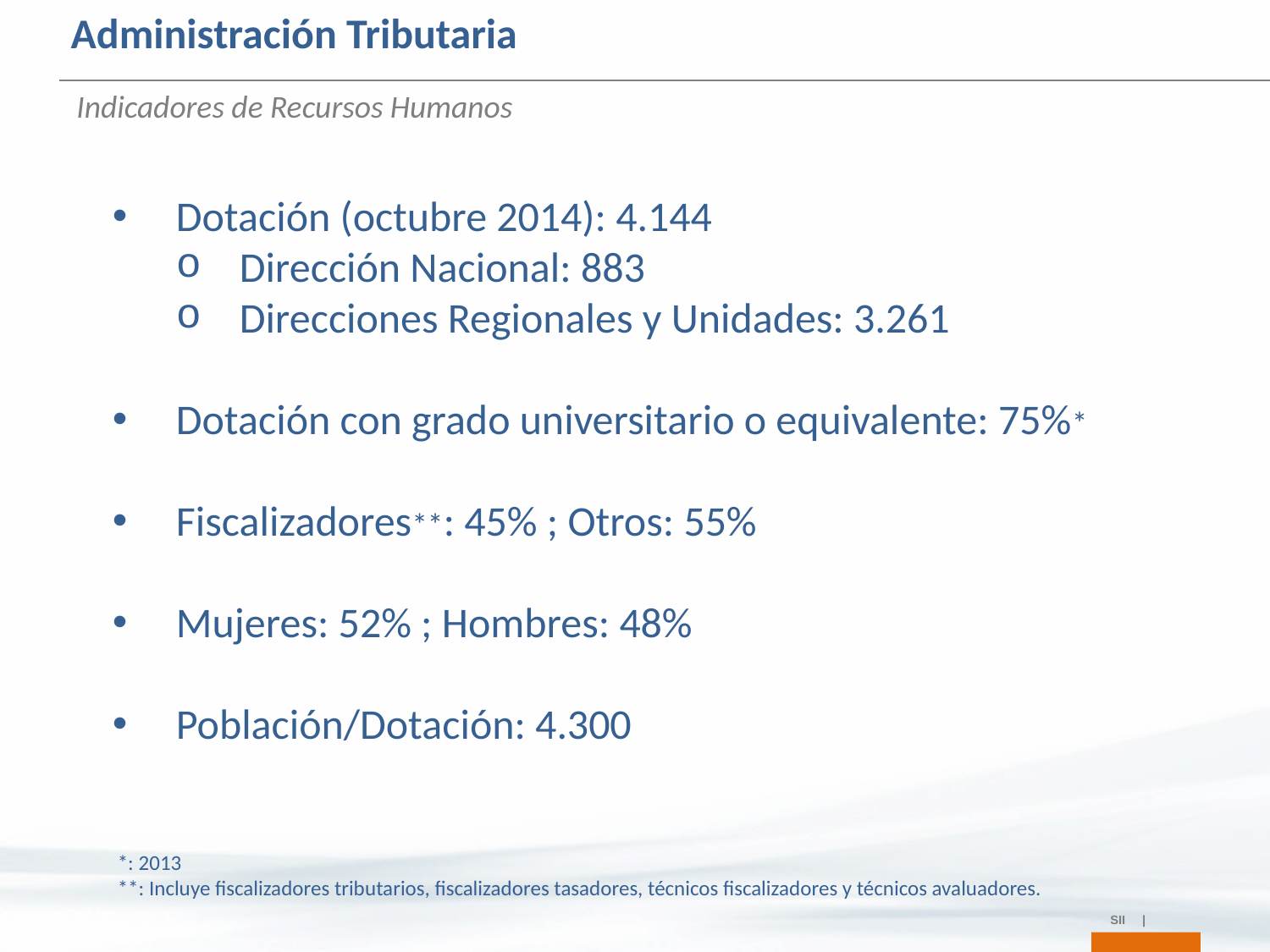

Administración Tributaria
Indicadores de Recursos Humanos
Dotación (octubre 2014): 4.144
Dirección Nacional: 883
Direcciones Regionales y Unidades: 3.261

Dotación con grado universitario o equivalente: 75%*

Fiscalizadores**: 45% ; Otros: 55%

Mujeres: 52% ; Hombres: 48%

Población/Dotación: 4.300

*: 2013
**: Incluye fiscalizadores tributarios, fiscalizadores tasadores, técnicos fiscalizadores y técnicos avaluadores.
SII     |